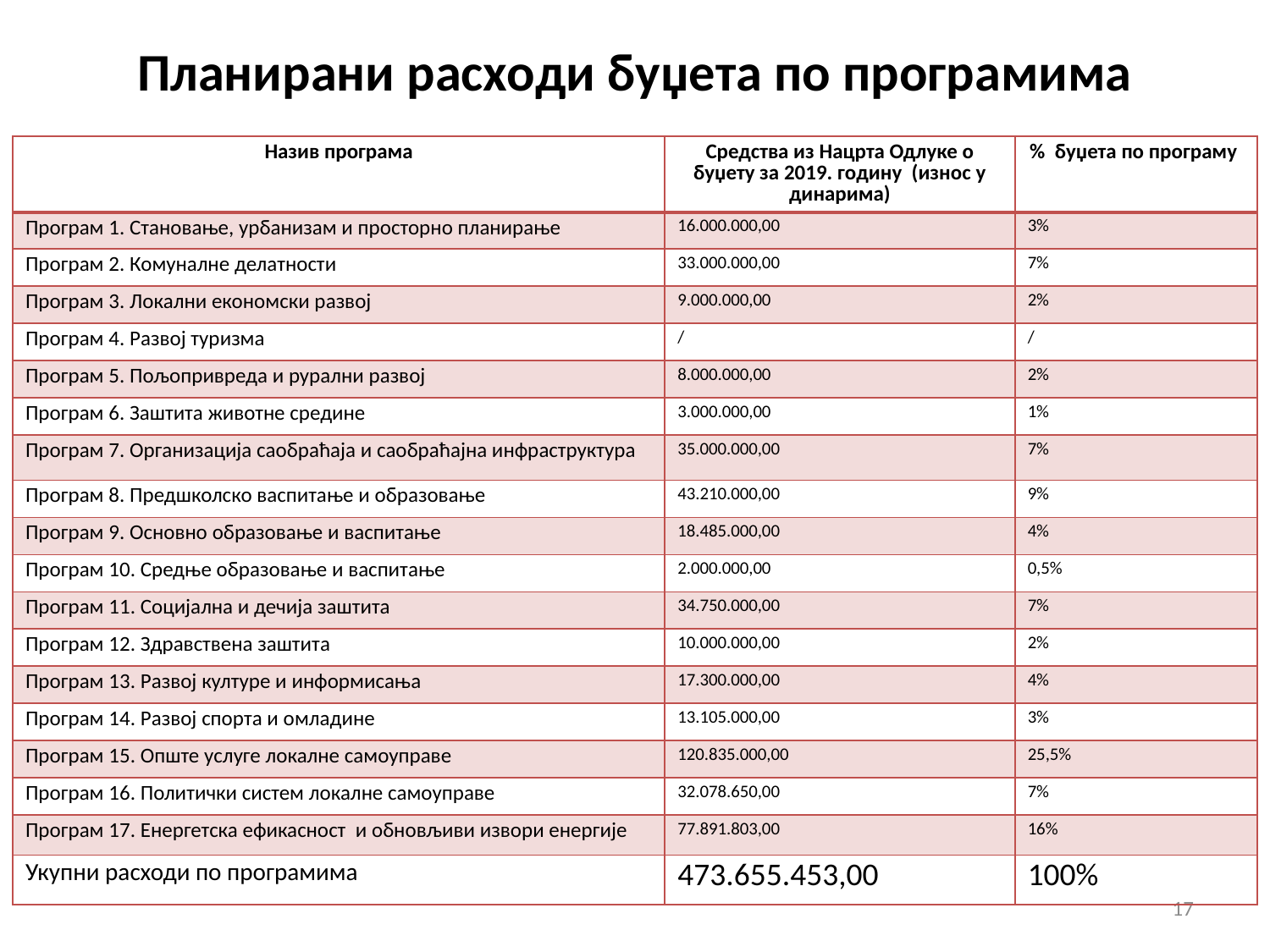

# Планирани расходи буџета по програмима
| Назив програма | Средства из Нацрта Одлуке о буџету за 2019. годину (износ у динарима) | % буџета по програму |
| --- | --- | --- |
| Програм 1. Становање, урбанизам и просторно планирање | 16.000.000,00 | 3% |
| Програм 2. Комуналне делатности | 33.000.000,00 | 7% |
| Програм 3. Локални економски развој | 9.000.000,00 | 2% |
| Програм 4. Развој туризма | / | / |
| Програм 5. Пољопривреда и рурални развој | 8.000.000,00 | 2% |
| Програм 6. Заштита животне средине | 3.000.000,00 | 1% |
| Програм 7. Организација саобраћаја и саобраћајна инфраструктура | 35.000.000,00 | 7% |
| Програм 8. Предшколско васпитање и образовање | 43.210.000,00 | 9% |
| Програм 9. Основно образовање и васпитање | 18.485.000,00 | 4% |
| Програм 10. Средње образовање и васпитање | 2.000.000,00 | 0,5% |
| Програм 11. Социјална и дечија заштита | 34.750.000,00 | 7% |
| Програм 12. Здравствена заштита | 10.000.000,00 | 2% |
| Програм 13. Развој културе и информисања | 17.300.000,00 | 4% |
| Програм 14. Развој спорта и омладине | 13.105.000,00 | 3% |
| Програм 15. Опште услуге локалне самоуправе | 120.835.000,00 | 25,5% |
| Програм 16. Политички систем локалне самоуправе | 32.078.650,00 | 7% |
| Програм 17. Енергетска ефикасност и обновљиви извори енергије | 77.891.803,00 | 16% |
| Укупни расходи по програмима | 473.655.453,00 | 100% |
17